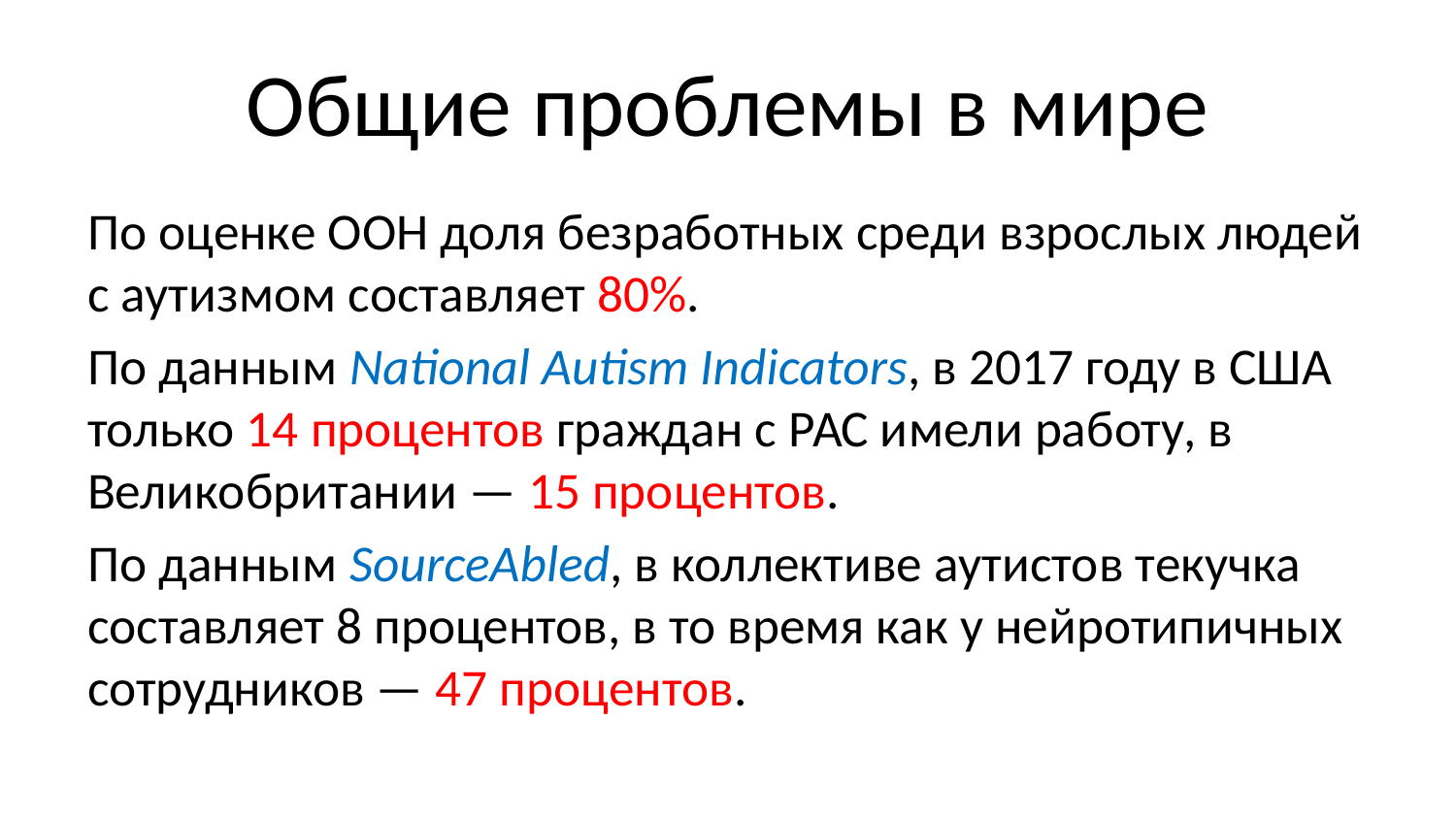

# Общие проблемы в мире
По оценке ООН доля безработных среди взрослых людей с аутизмом составляет 80%.
По данным National Autism Indicators, в 2017 году в США только 14 процентов граждан с РАС имели работу, в Великобритании — 15 процентов.
По данным SourceAbled, в коллективе аутистов текучка составляет 8 процентов, в то время как у нейротипичных сотрудников — 47 процентов.